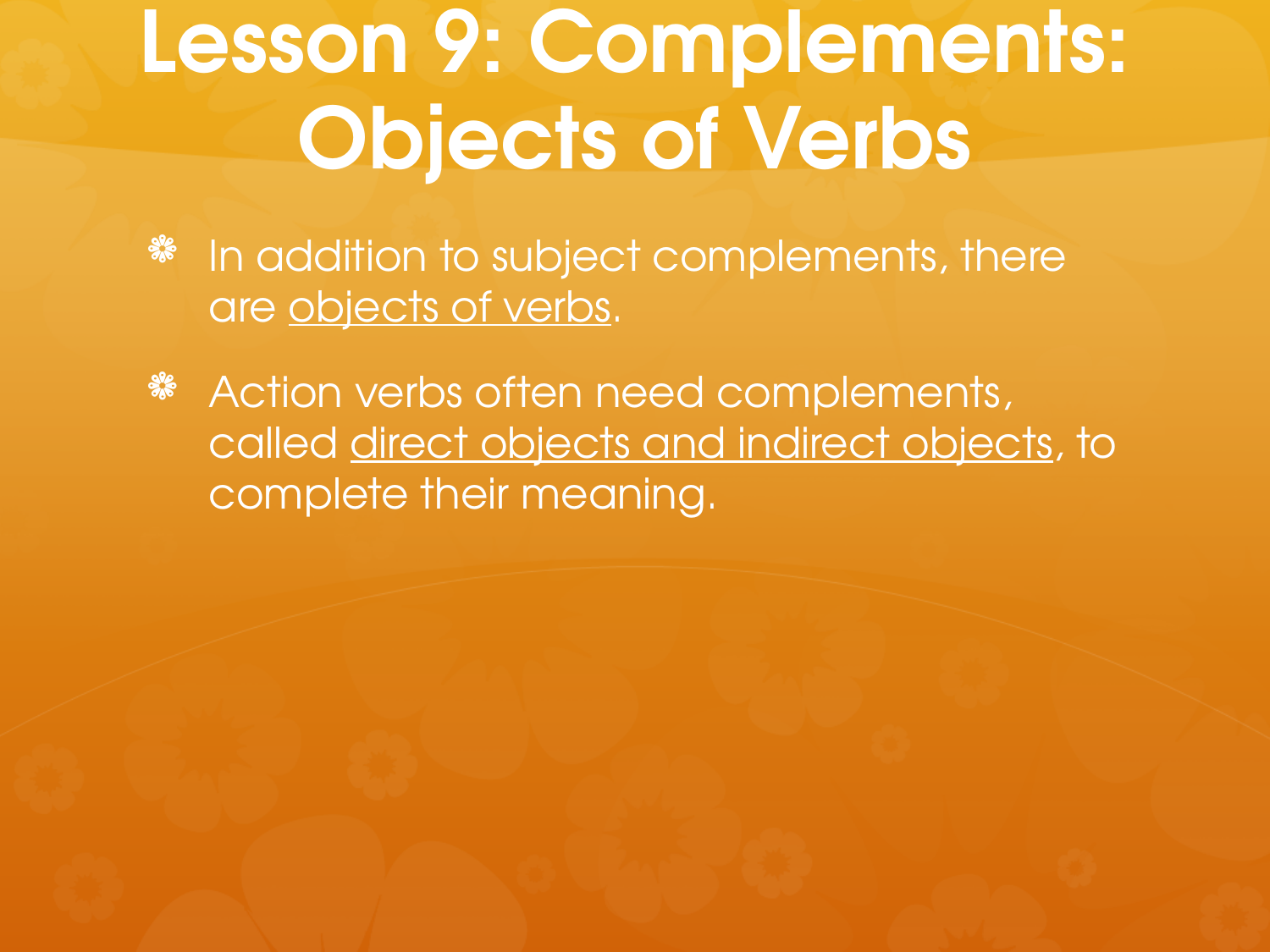

# Lesson 9: Complements: Objects of Verbs
In addition to subject complements, there are objects of verbs.
Action verbs often need complements, called direct objects and indirect objects, to complete their meaning.